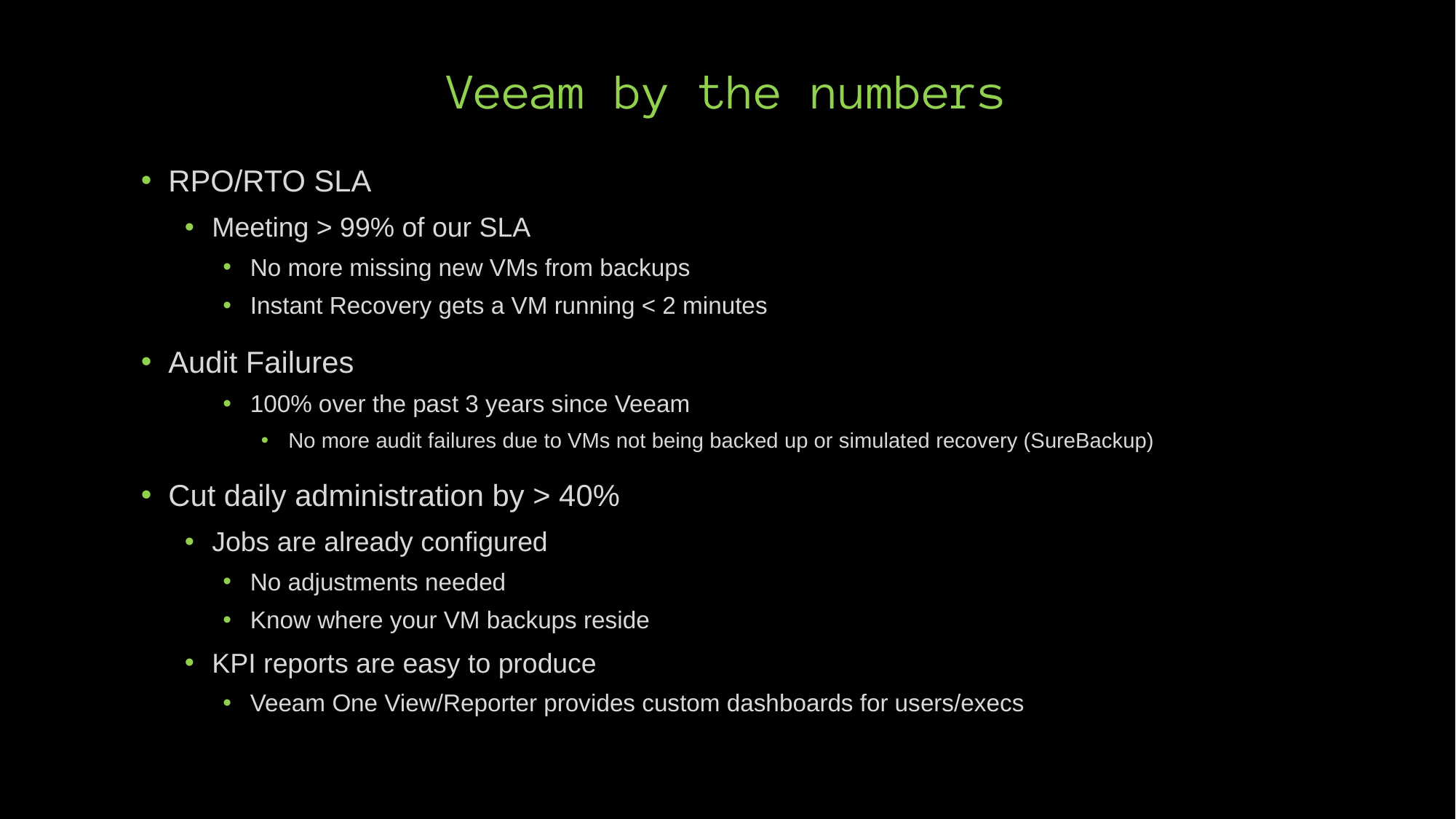

# Veeam by the numbers
RPO/RTO SLA
Meeting > 99% of our SLA
No more missing new VMs from backups
Instant Recovery gets a VM running < 2 minutes
Audit Failures
100% over the past 3 years since Veeam
No more audit failures due to VMs not being backed up or simulated recovery (SureBackup)
Cut daily administration by > 40%
Jobs are already configured
No adjustments needed
Know where your VM backups reside
KPI reports are easy to produce
Veeam One View/Reporter provides custom dashboards for users/execs